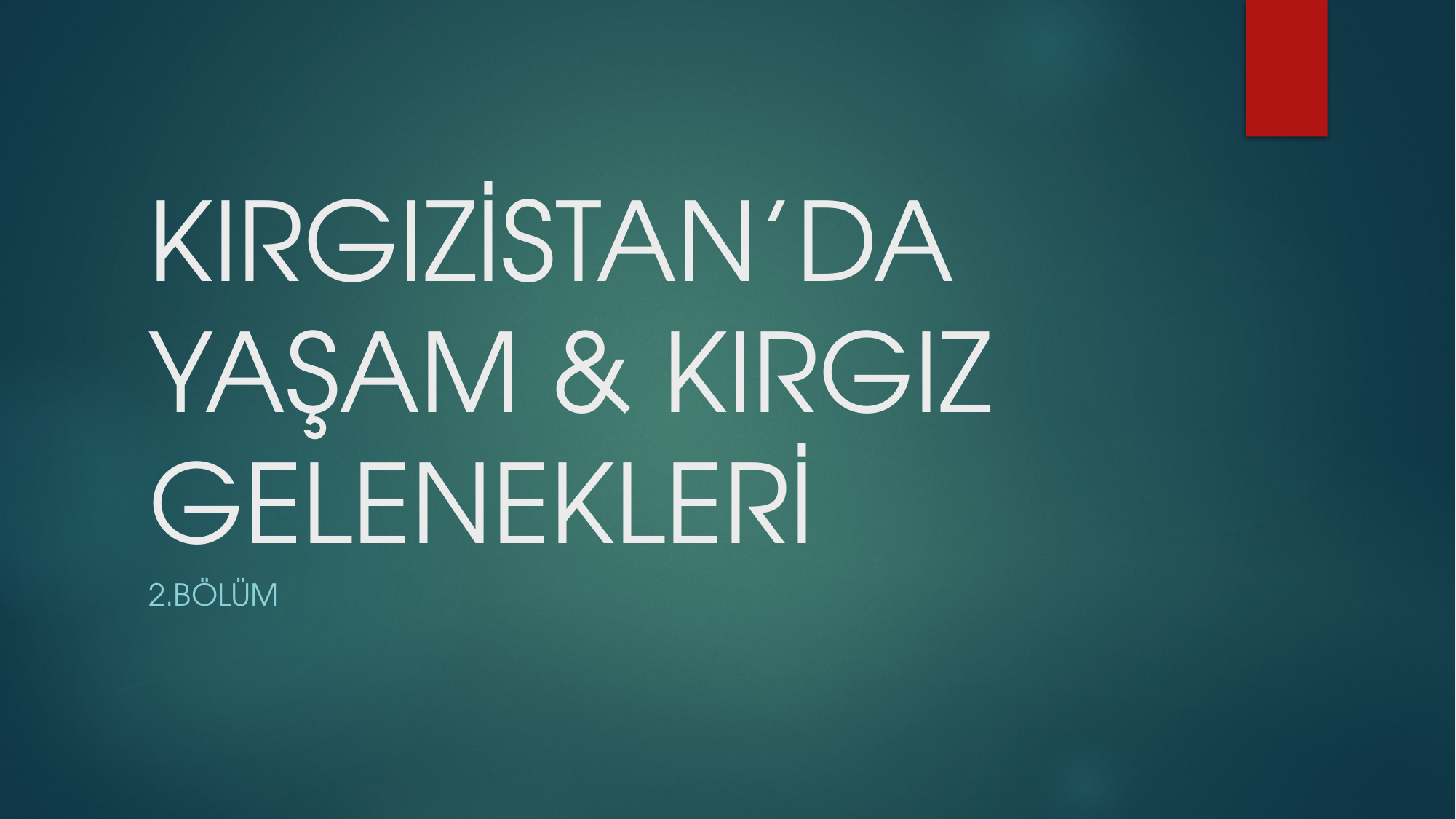

# KIRGIZİSTAN’DA YAŞAM & KIRGIZ GELENEKLERİ
2.bölüm